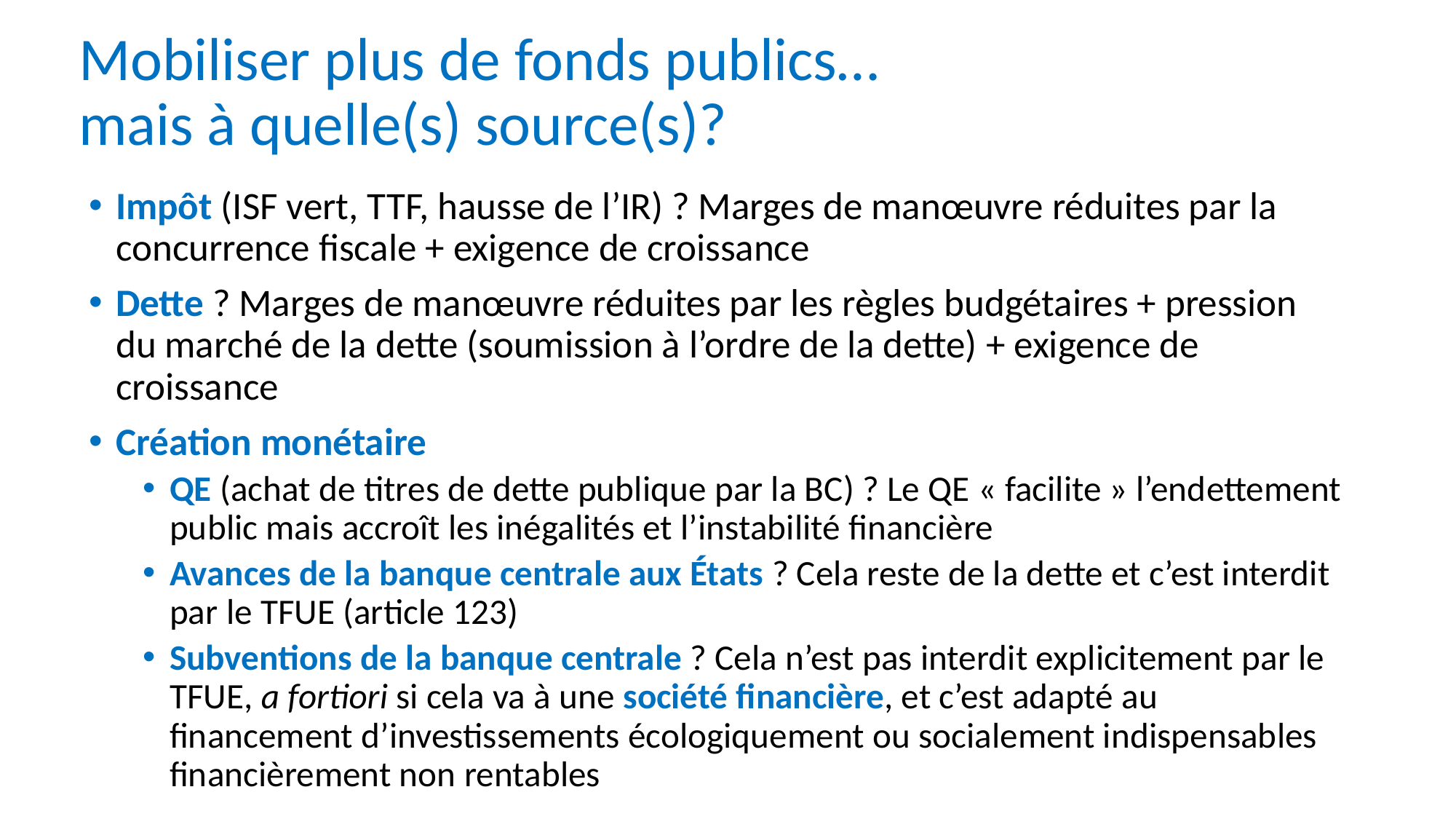

# Mobiliser plus de fonds publics… mais à quelle(s) source(s)?
Impôt (ISF vert, TTF, hausse de l’IR) ? Marges de manœuvre réduites par la concurrence fiscale + exigence de croissance
Dette ? Marges de manœuvre réduites par les règles budgétaires + pression du marché de la dette (soumission à l’ordre de la dette) + exigence de croissance
Création monétaire
QE (achat de titres de dette publique par la BC) ? Le QE « facilite » l’endettement public mais accroît les inégalités et l’instabilité financière
Avances de la banque centrale aux États ? Cela reste de la dette et c’est interdit par le TFUE (article 123)
Subventions de la banque centrale ? Cela n’est pas interdit explicitement par le TFUE, a fortiori si cela va à une société financière, et c’est adapté au financement d’investissements écologiquement ou socialement indispensables financièrement non rentables